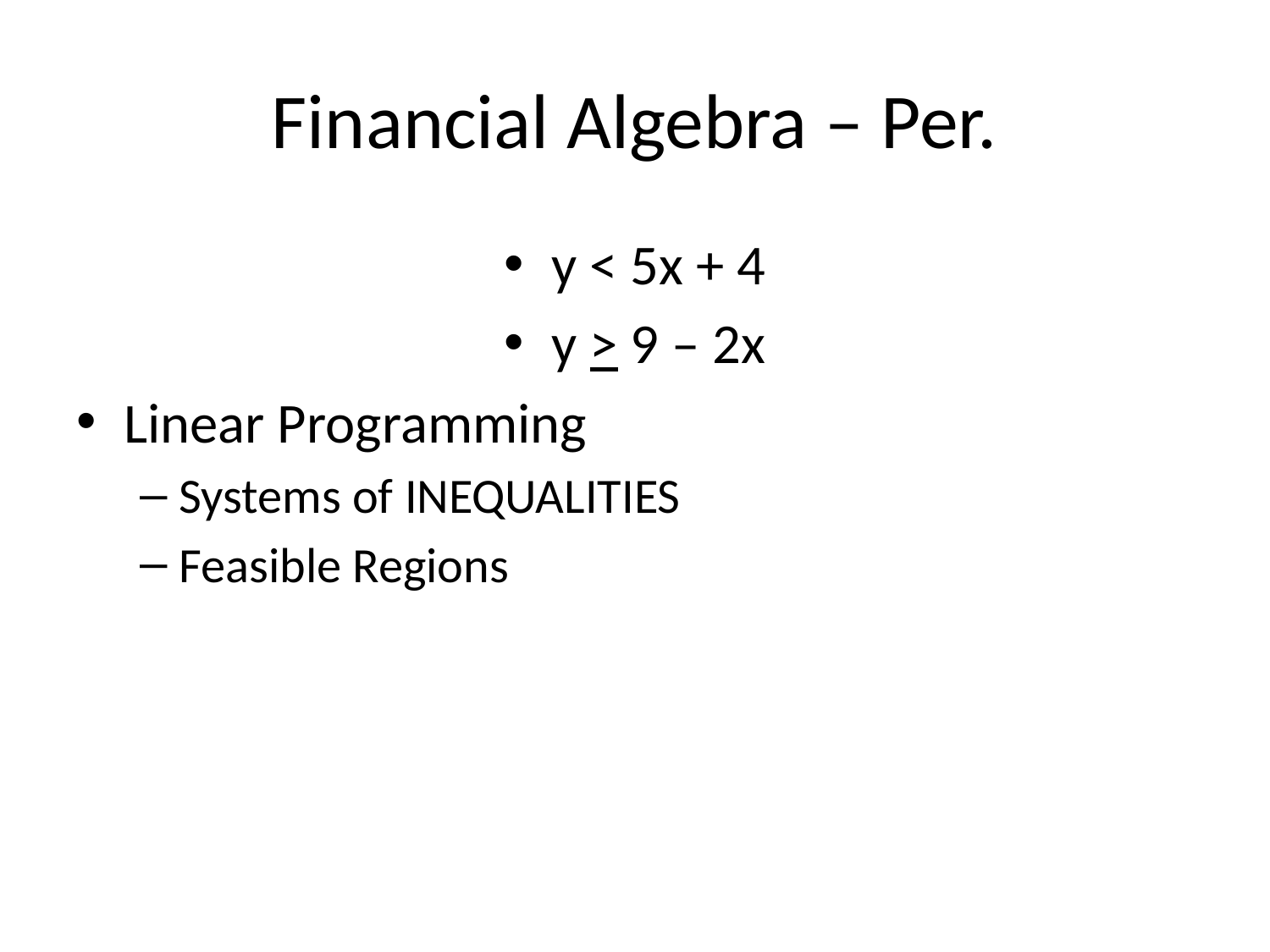

# Financial Algebra – Per.
y < 5x + 4
y > 9 – 2x
Linear Programming
Systems of INEQUALITIES
Feasible Regions